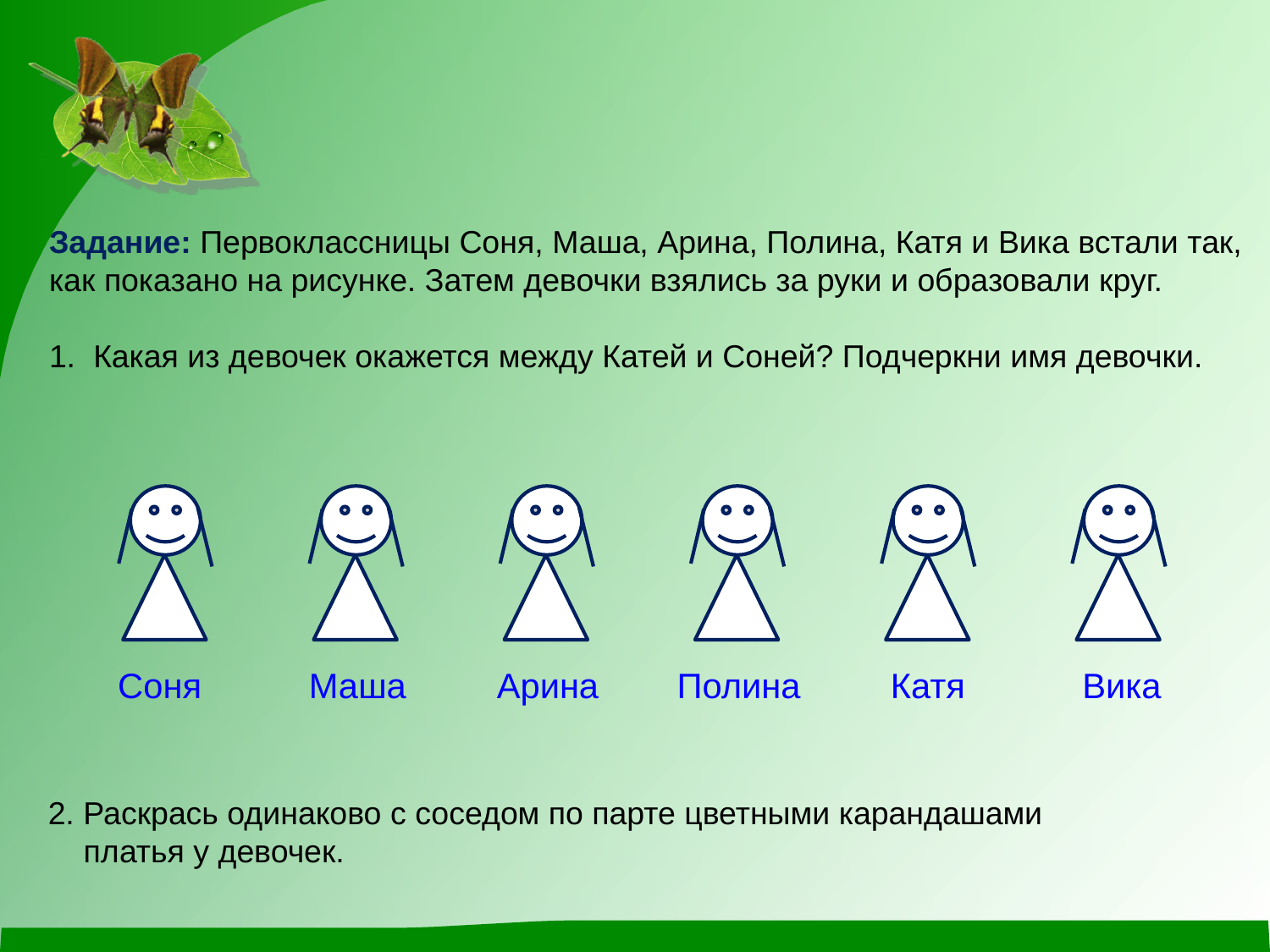

Задание: Первоклассницы Соня, Маша, Арина, Полина, Катя и Вика встали так,
как показано на рисунке. Затем девочки взялись за руки и образовали круг.

1.  Какая из девочек окажется между Катей и Соней? Подчеркни имя девочки.

    Соня
      Маша
     Арина
      Полина
      Катя
     Вика
2. Раскрась одинаково с соседом по парте цветными карандашами
    платья у девочек.